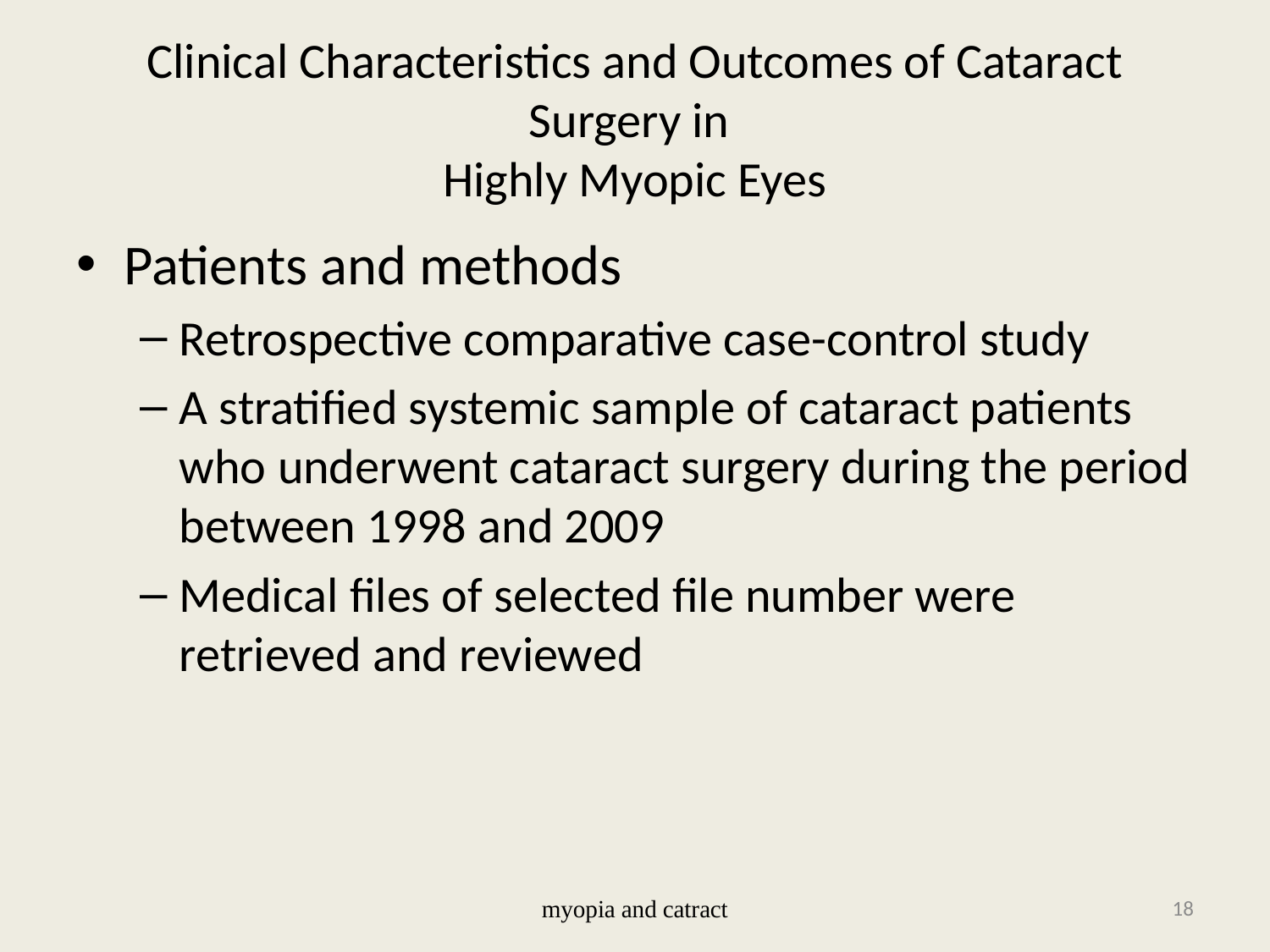

# Clinical Characteristics and Outcomes of Cataract Surgery in Highly Myopic Eyes
Patients and methods
Retrospective comparative case-control study
A stratified systemic sample of cataract patients who underwent cataract surgery during the period between 1998 and 2009
Medical files of selected file number were retrieved and reviewed

myopia and catract
18